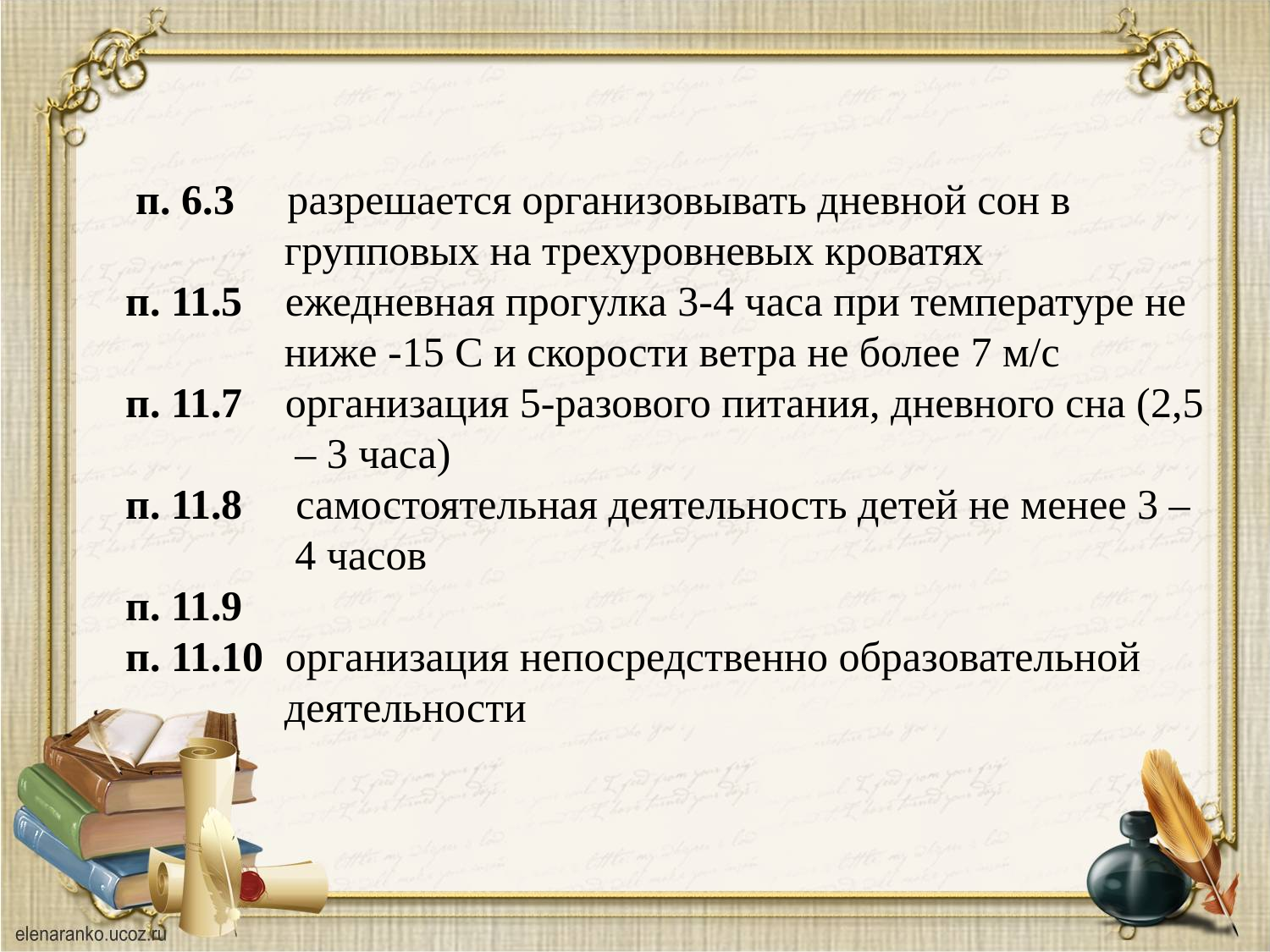

# п. 6.3     разрешается организовывать дневной сон в групповых на трехуровневых кроватях п. 11.5    ежедневная прогулка 3-4 часа при температуре не ниже -15 С и скорости ветра не более 7 м/с п. 11.7    организация 5-разового питания, дневного сна (2,5 – 3 часа) п. 11.8     самостоятельная деятельность детей не менее 3 – 4 часов п. 11.9 п. 11.10  организация непосредственно образовательной деятельности